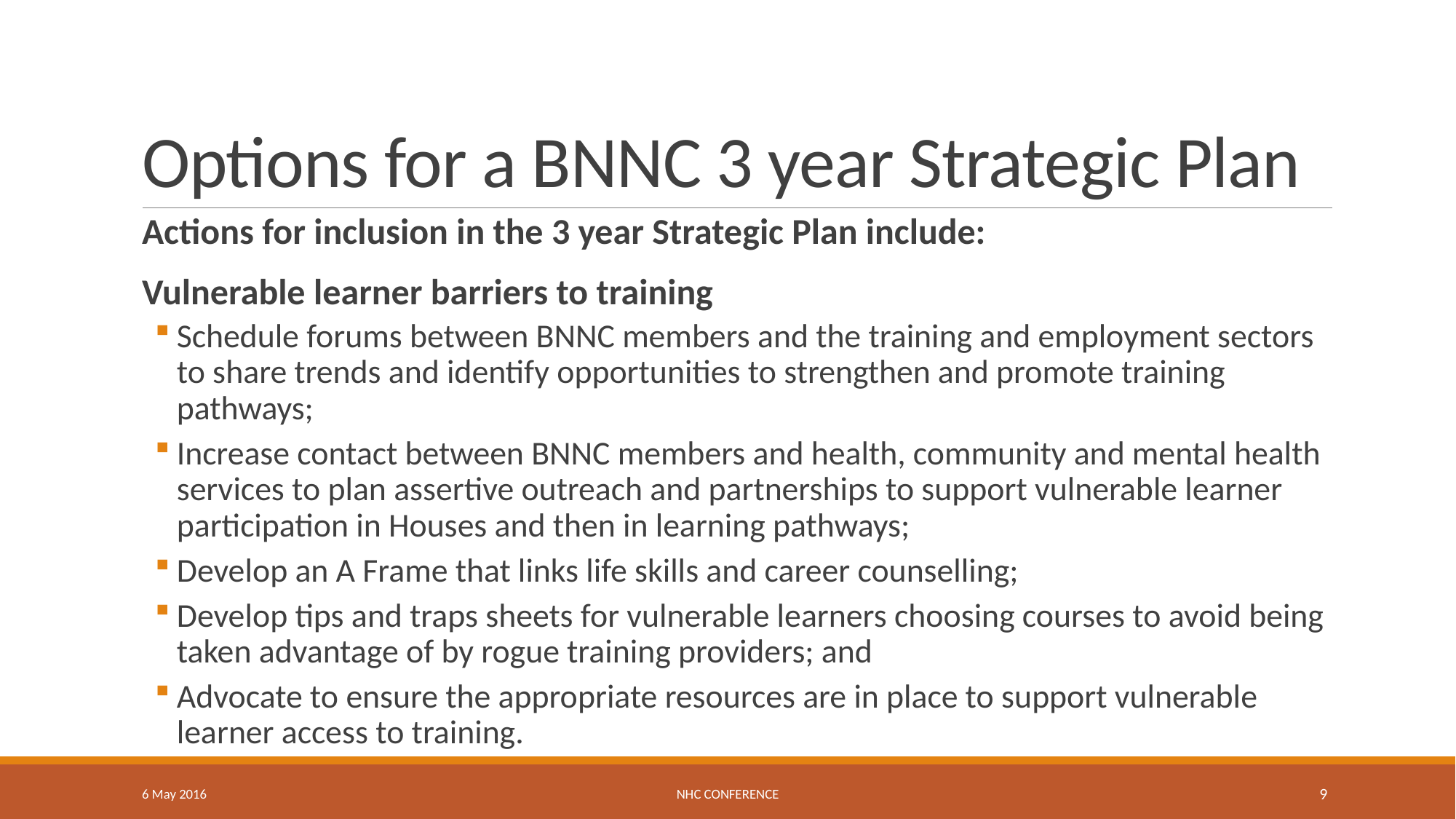

# Options for a BNNC 3 year Strategic Plan
Actions for inclusion in the 3 year Strategic Plan include:
Vulnerable learner barriers to training
Schedule forums between BNNC members and the training and employment sectors to share trends and identify opportunities to strengthen and promote training pathways;
Increase contact between BNNC members and health, community and mental health services to plan assertive outreach and partnerships to support vulnerable learner participation in Houses and then in learning pathways;
Develop an A Frame that links life skills and career counselling;
Develop tips and traps sheets for vulnerable learners choosing courses to avoid being taken advantage of by rogue training providers; and
Advocate to ensure the appropriate resources are in place to support vulnerable learner access to training.

6 May 2016
NHC Conference
9